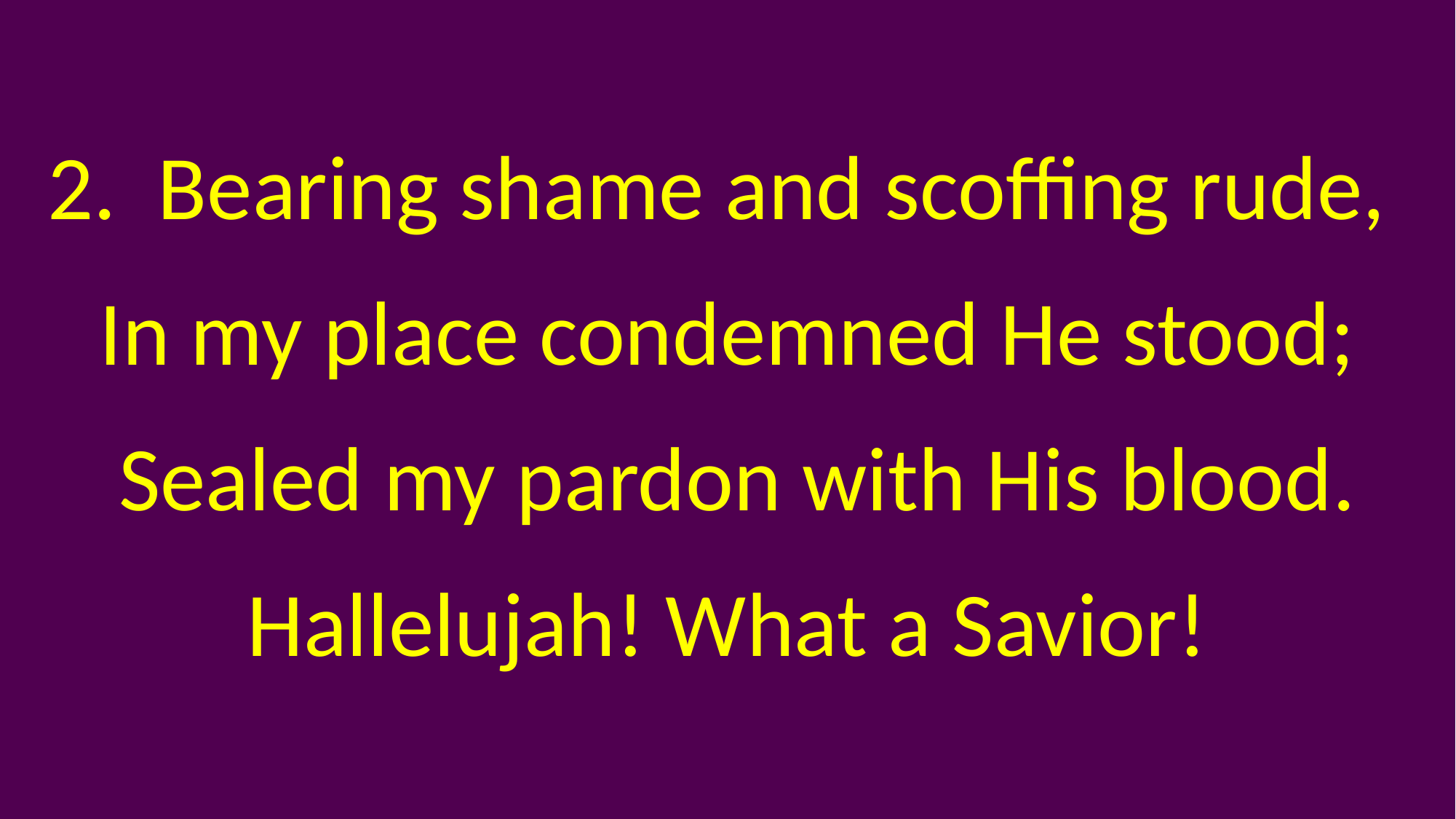

2.  Bearing shame and scoffing rude,
In my place condemned He stood;
 Sealed my pardon with His blood.
Hallelujah! What a Savior!